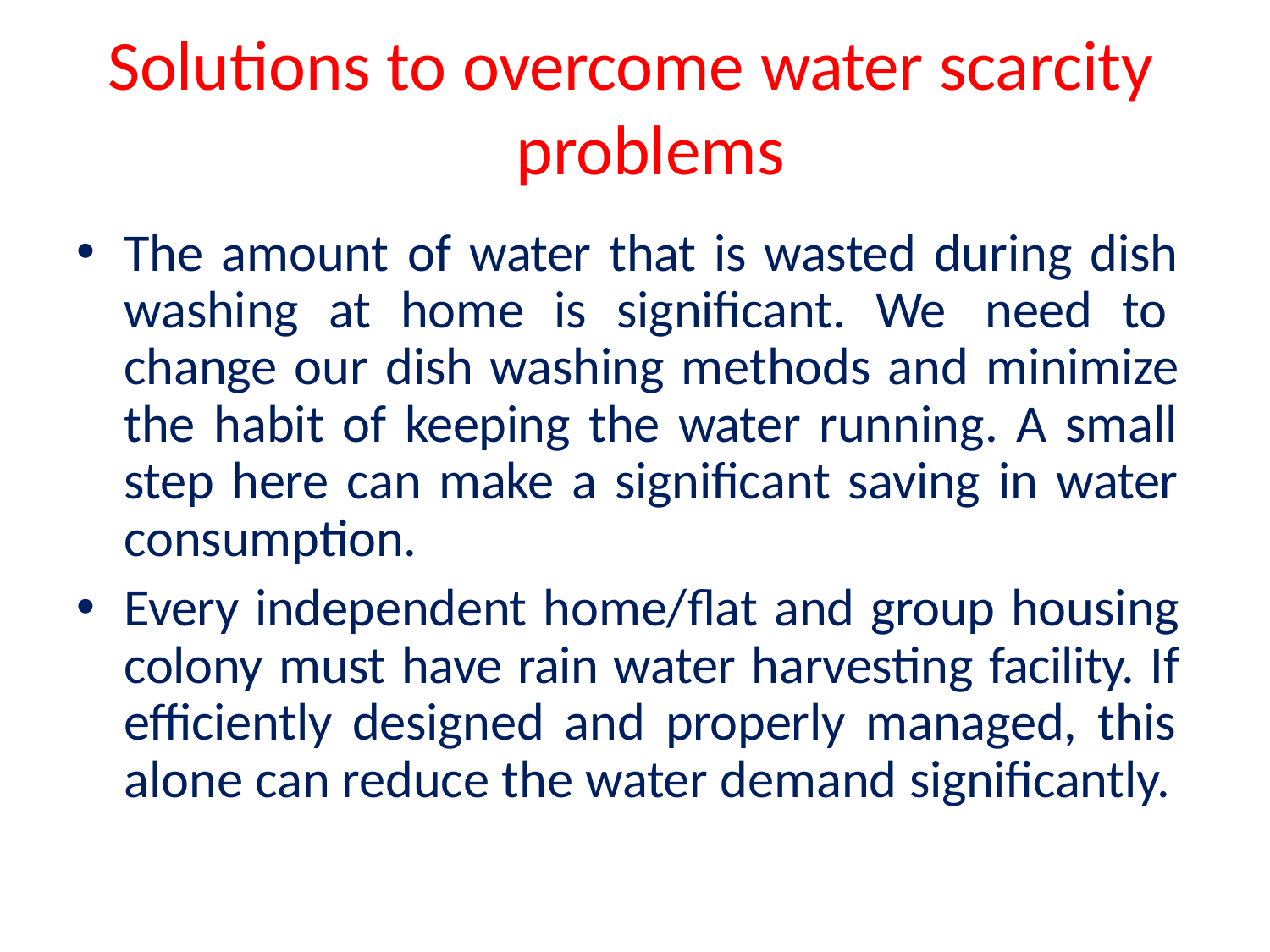

# Solutions to overcome water scarcity  problems
The amount of water that is wasted during dish  washing at home is significant. We need to  change our dish washing methods and minimize  the habit of keeping the water running. A small  step here can make a significant saving in water  consumption.
Every independent home/flat and group housing  colony must have rain water harvesting facility. If  efficiently designed and properly managed, this  alone can reduce the water demand significantly.